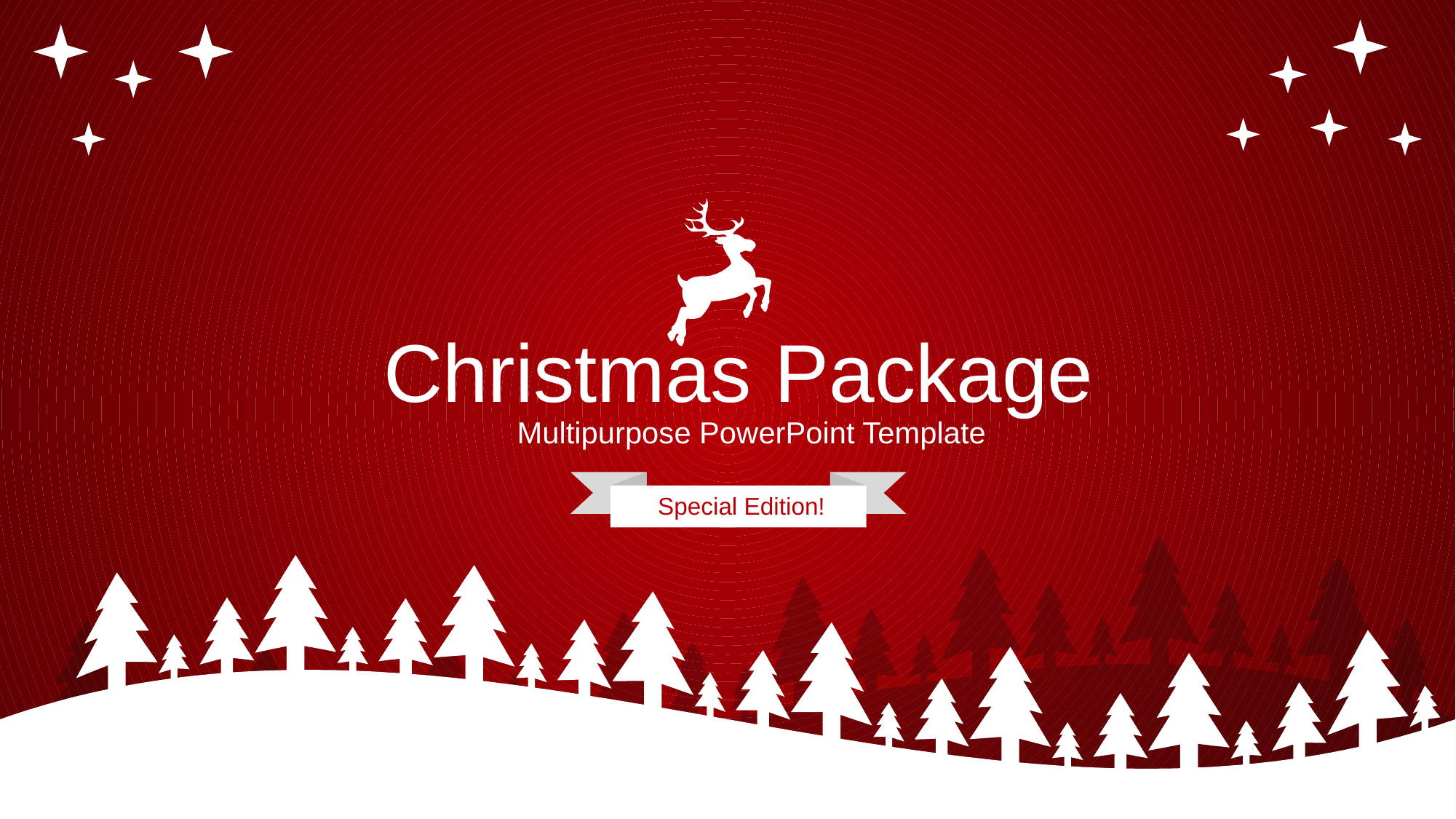

Christmas Package
Multipurpose PowerPoint Template

Special Edition!